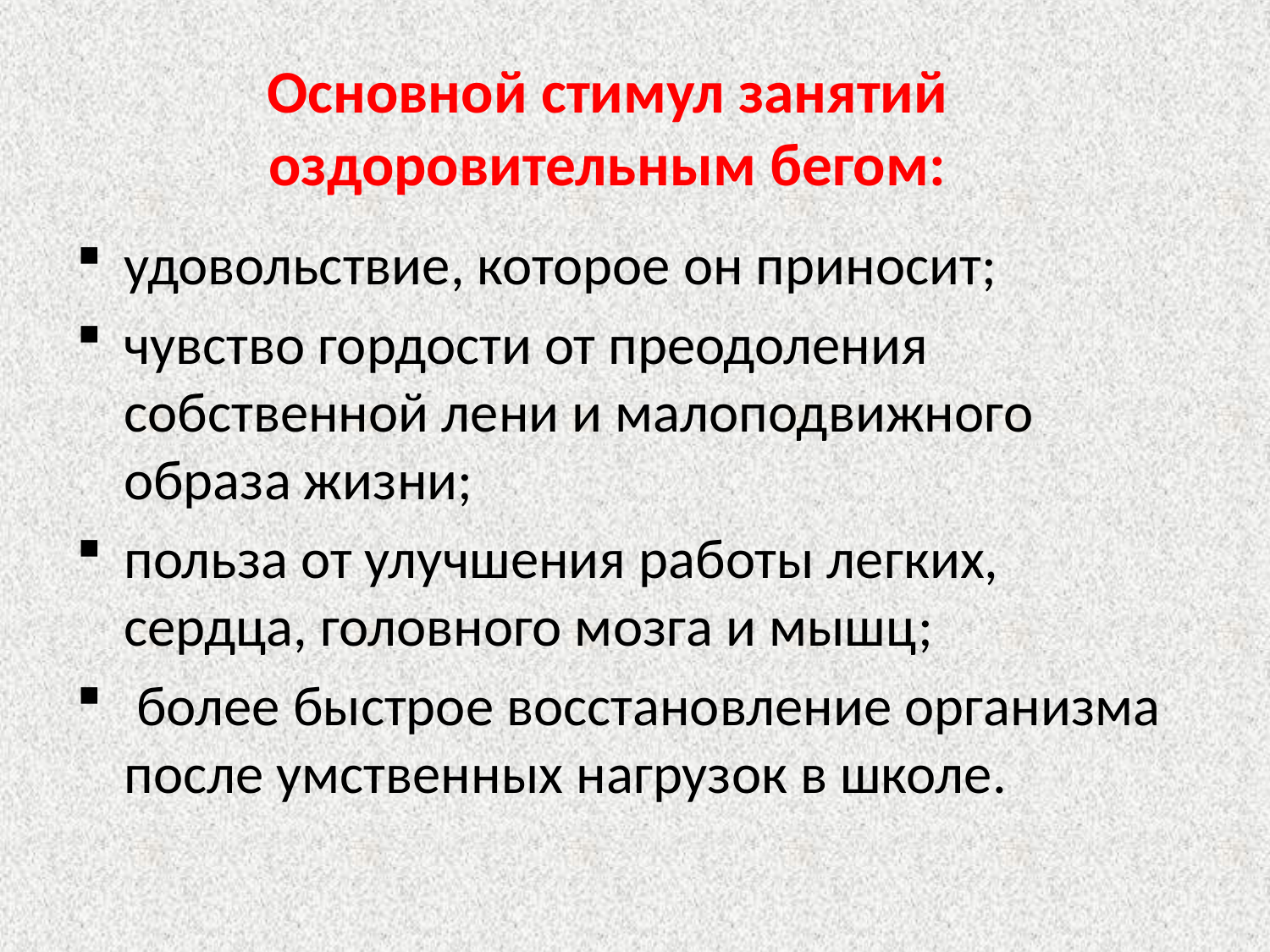

# Основной стимул занятий оздоровительным бегом:
удовольствие, которое он приносит;
чувство гордости от преодоления собственной лени и малоподвижного образа жизни;
польза от улучшения работы легких, сердца, головного мозга и мышц;
 более быстрое восстановление организма после умственных нагрузок в школе.